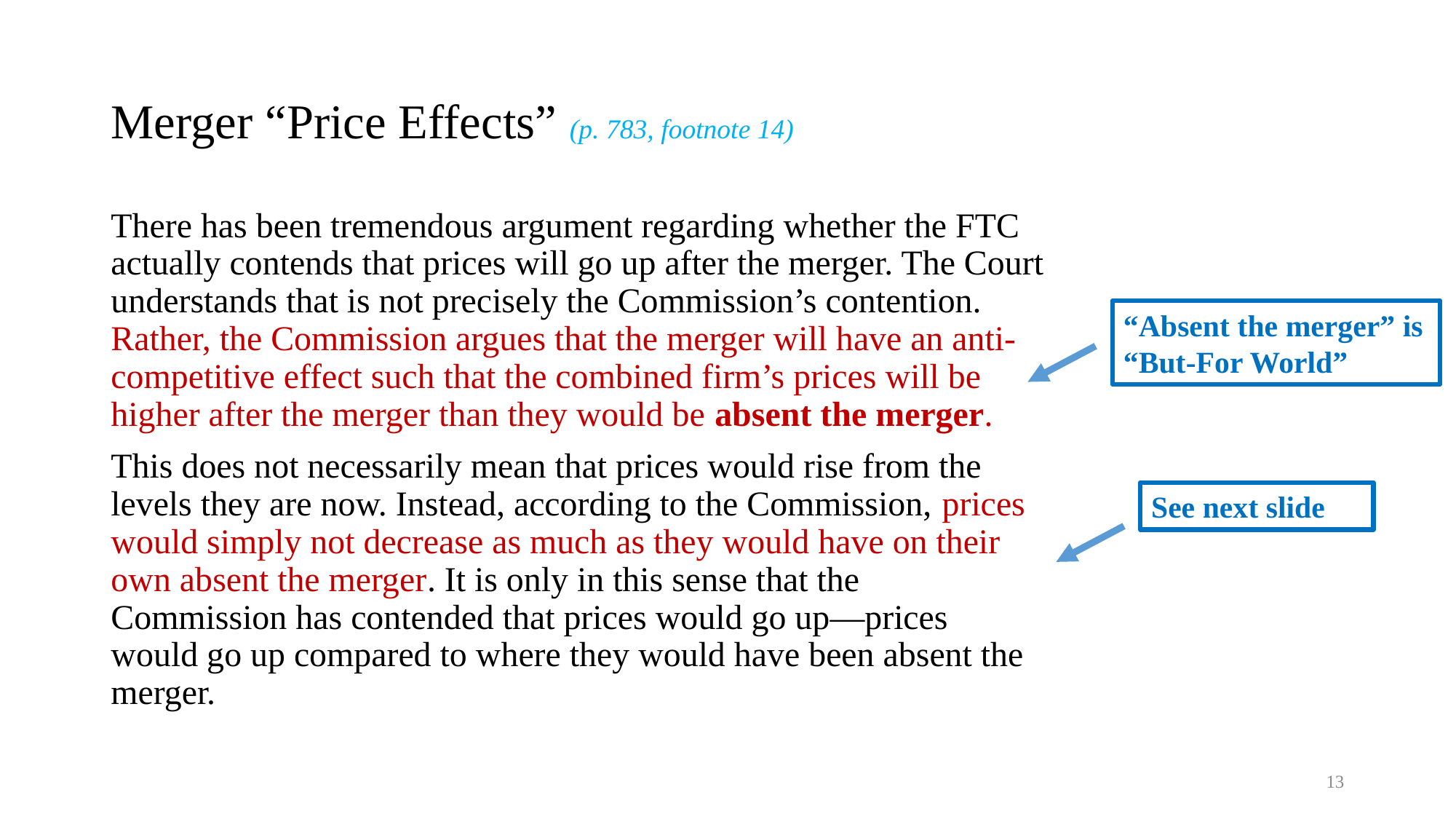

# Merger “Price Effects” (p. 783, footnote 14)
There has been tremendous argument regarding whether the FTC actually contends that prices will go up after the merger. The Court understands that is not precisely the Commission’s contention. Rather, the Commission argues that the merger will have an anti-competitive effect such that the combined firm’s prices will be higher after the merger than they would be absent the merger.
This does not necessarily mean that prices would rise from the levels they are now. Instead, according to the Commission, prices would simply not decrease as much as they would have on their own absent the merger. It is only in this sense that the Commission has contended that prices would go up—prices would go up compared to where they would have been absent the merger.
“Absent the merger” is
“But-For World”
See next slide
13